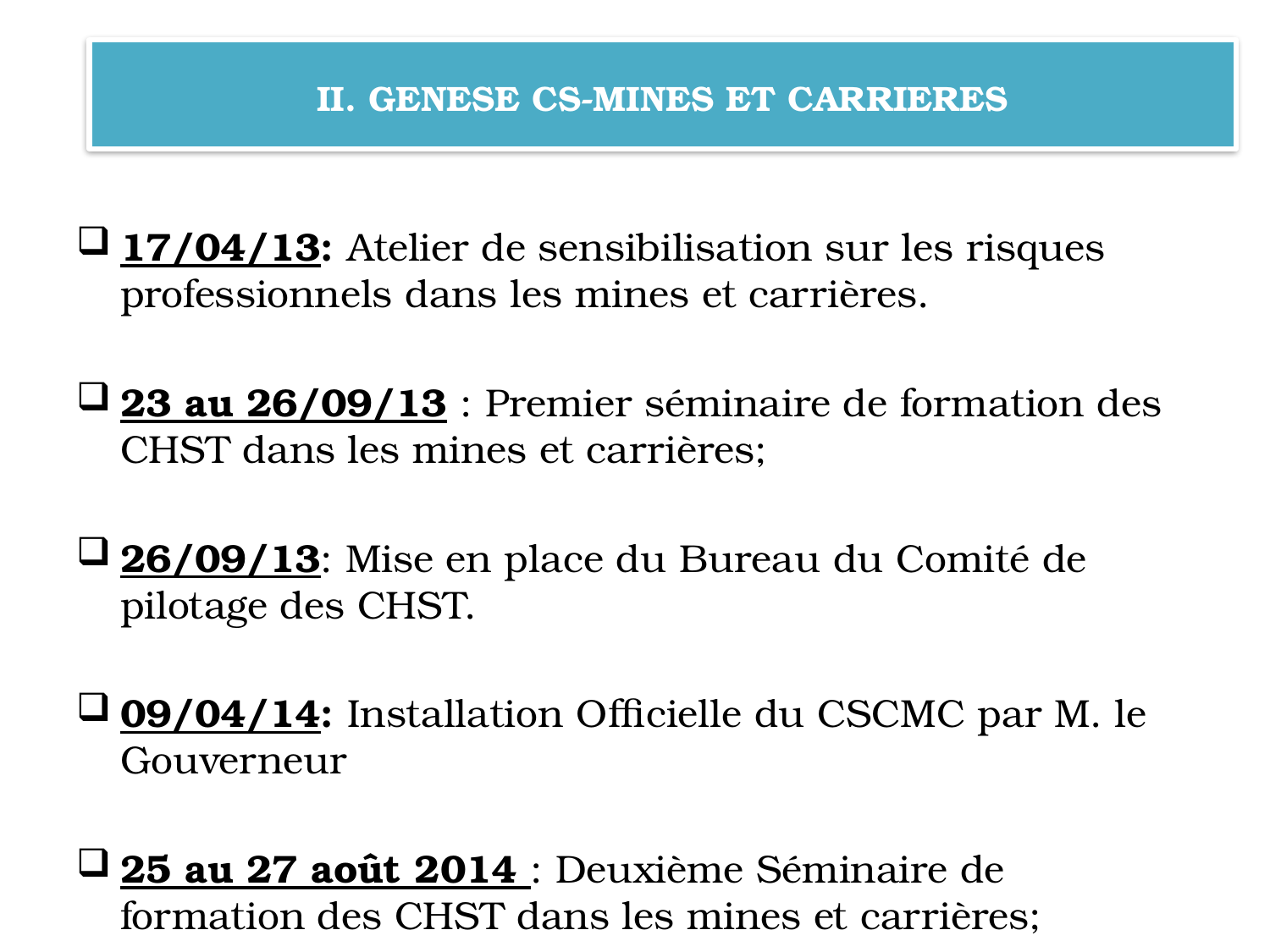

II. GENESE CS-MINES ET CARRIERES

17/04/13: Atelier de sensibilisation sur les risques professionnels dans les mines et carrières.

23 au 26/09/13 : Premier séminaire de formation des CHST dans les mines et carrières;

26/09/13: Mise en place du Bureau du Comité de pilotage des CHST.

09/04/14: Installation Officielle du CSCMC par M. le Gouverneur

25 au 27 août 2014 : Deuxième Séminaire de formation des CHST dans les mines et carrières;